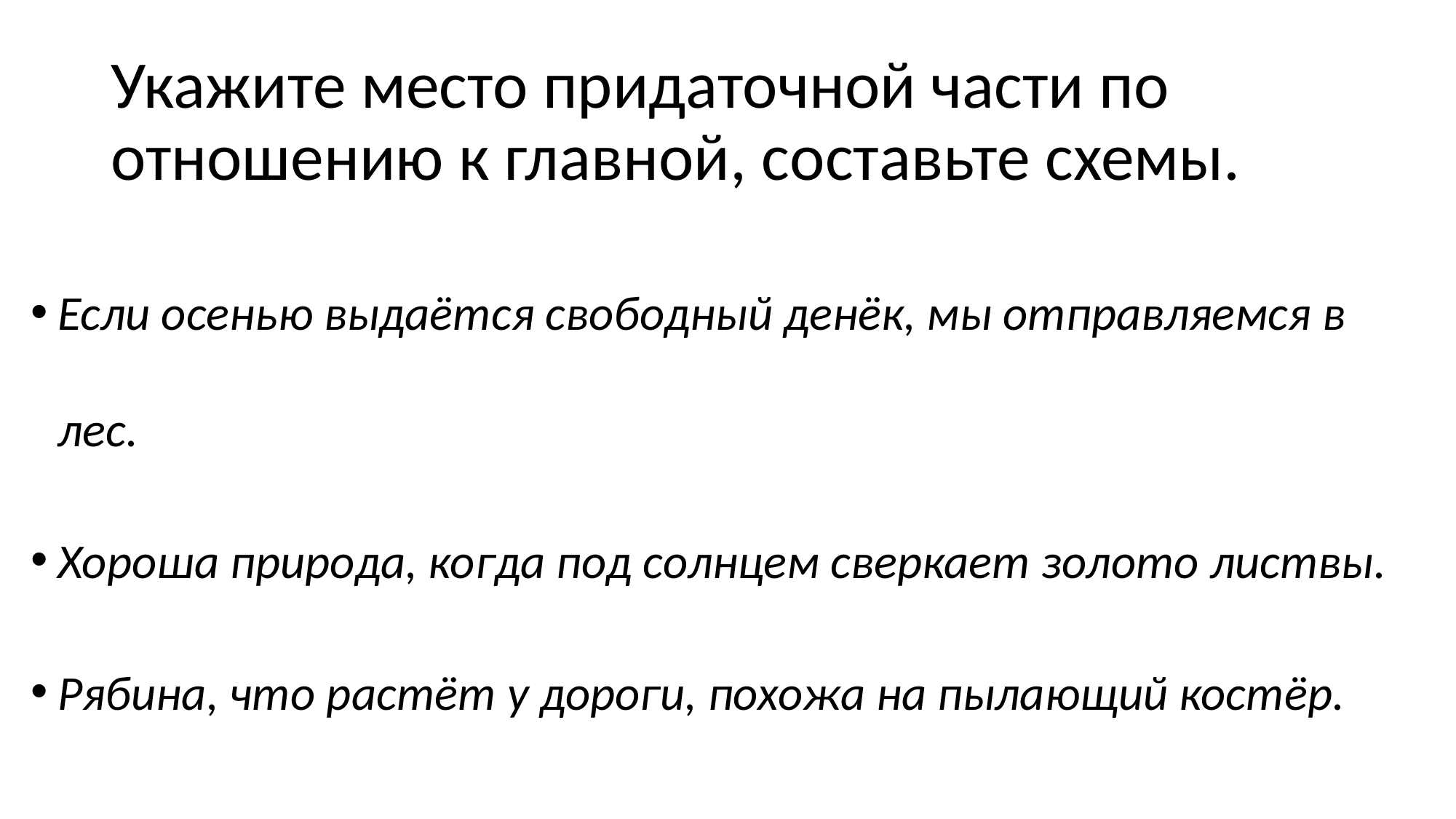

# Укажите место придаточной части по отношению к главной, составьте схемы.
Если осенью выдаётся свободный денёк, мы отправляемся в лес.
Хороша природа, когда под солнцем сверкает золото листвы.
Рябина, что растёт у дороги, похожа на пылающий костёр.